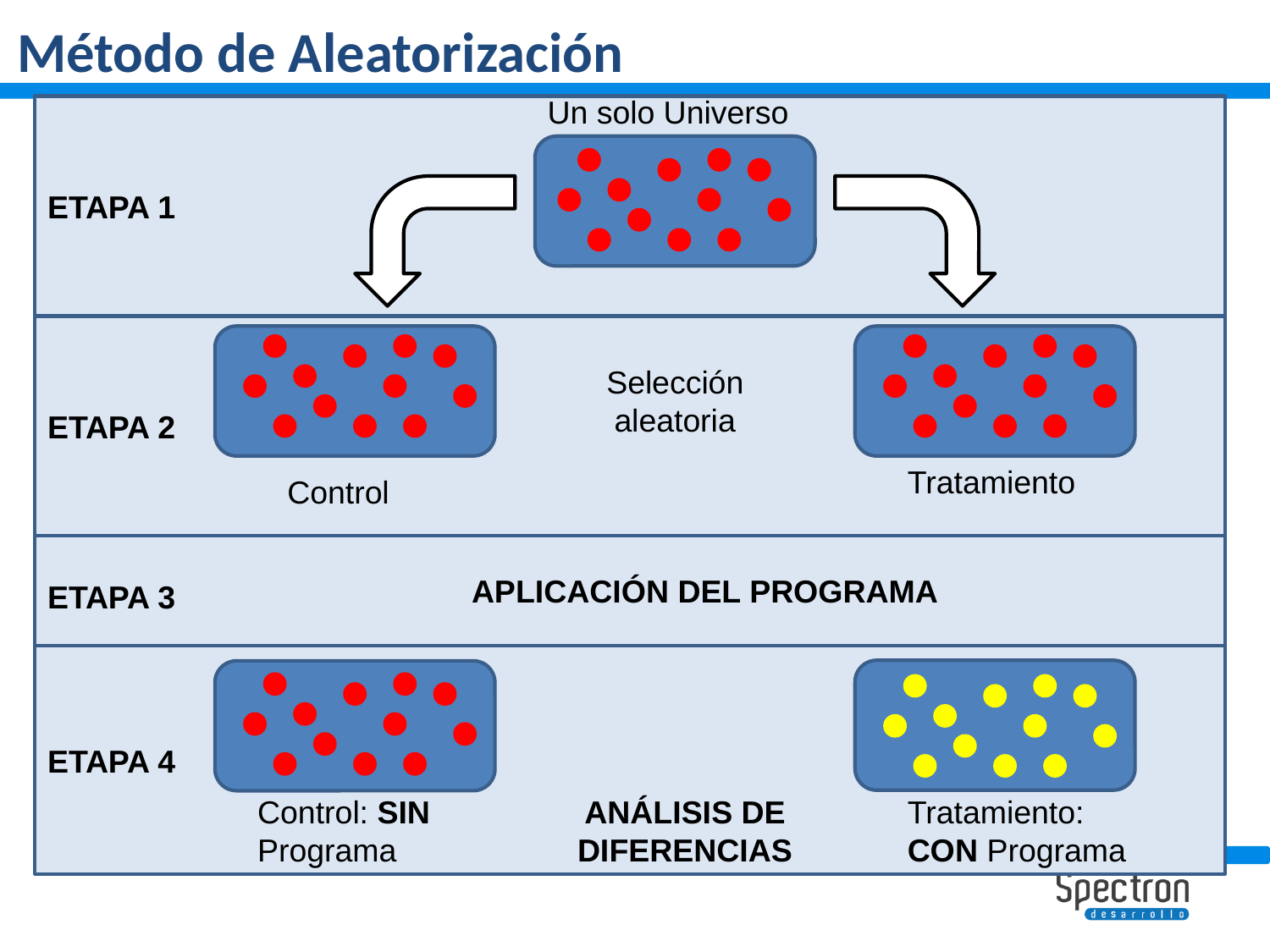

# Método de Aleatorización
Un solo Universo
ETAPA 1

ETAPA 2

Selección aleatoria

Tratamiento
Control
ETAPA 3
APLICACIÓN DEL PROGRAMA
ETAPA 4

Control: SIN Programa
ANÁLISIS DE DIFERENCIAS
Tratamiento: CON Programa